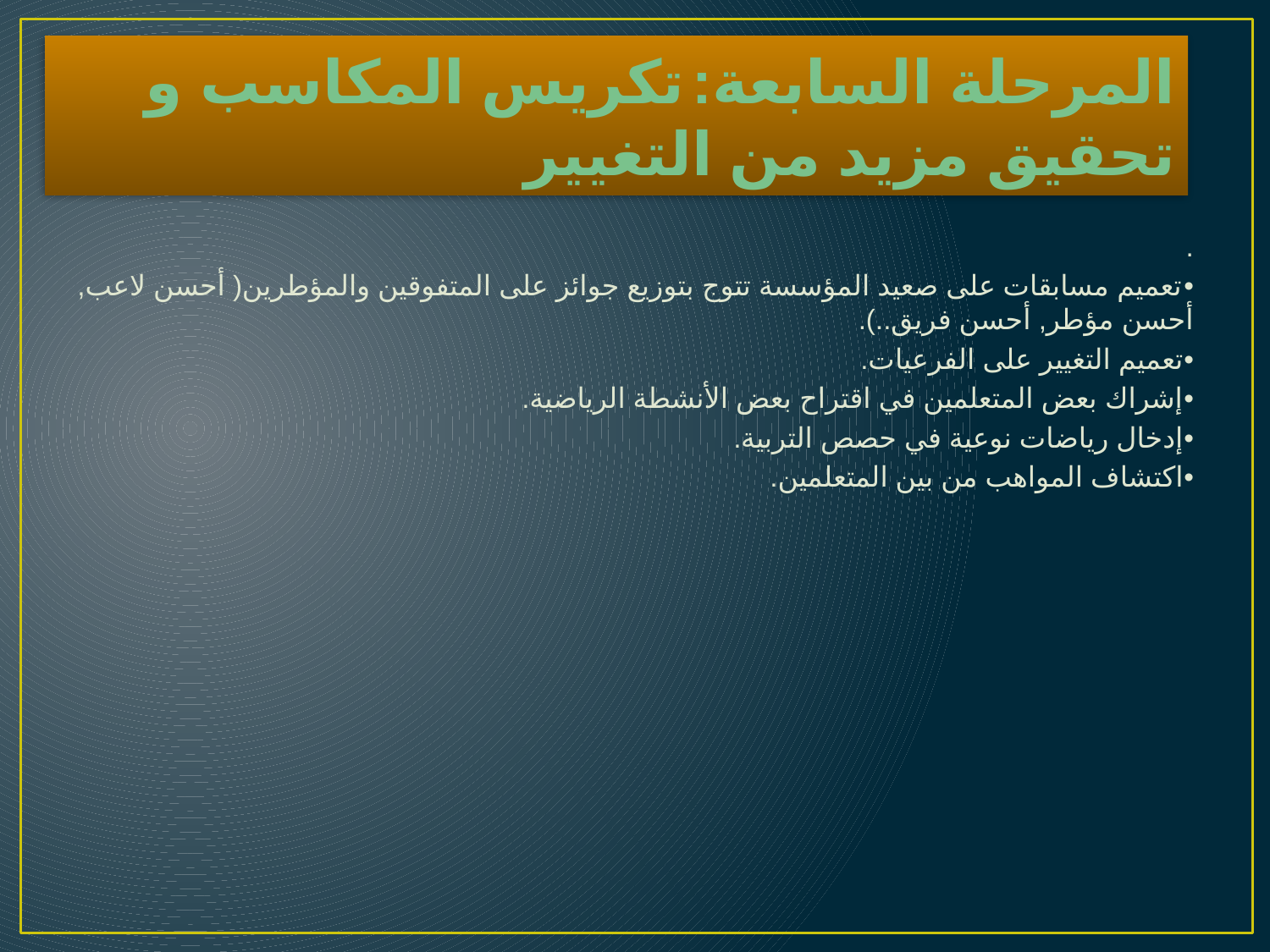

# المرحلة السابعة: تكريس المكاسب و تحقيق مزيد من التغيير
.
•	تعميم مسابقات على صعيد المؤسسة تتوج بتوزيع جوائز على المتفوقين والمؤطرين( أحسن لاعب, أحسن مؤطر, أحسن فريق..).
•	تعميم التغيير على الفرعيات.
•	إشراك بعض المتعلمين في اقتراح بعض الأنشطة الرياضية.
•	إدخال رياضات نوعية في حصص التربية.
•	اكتشاف المواهب من بين المتعلمين.